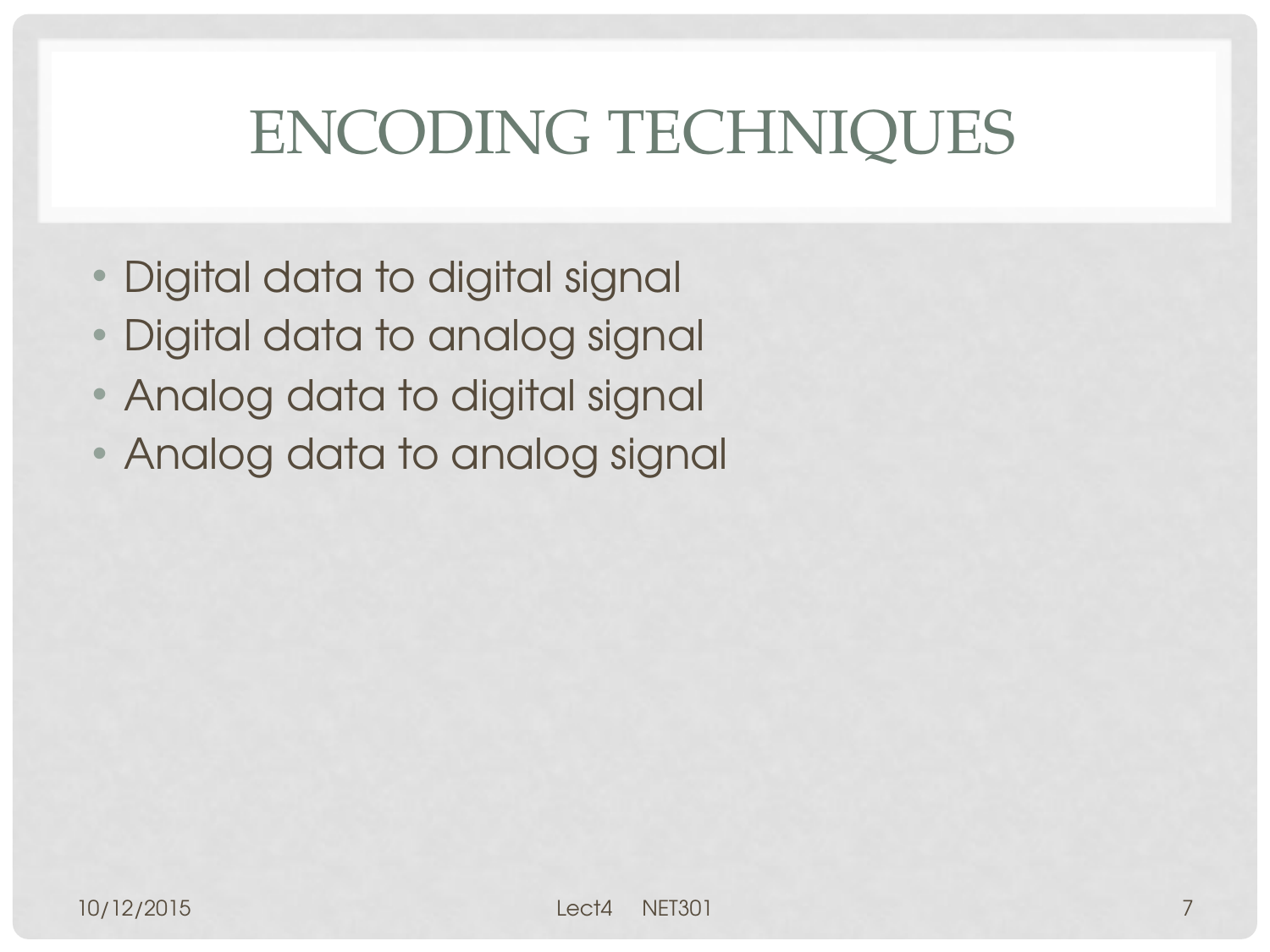

# Encoding Techniques
Digital data to digital signal
Digital data to analog signal
Analog data to digital signal
Analog data to analog signal

10/12/2015
Lect4     NET301
7